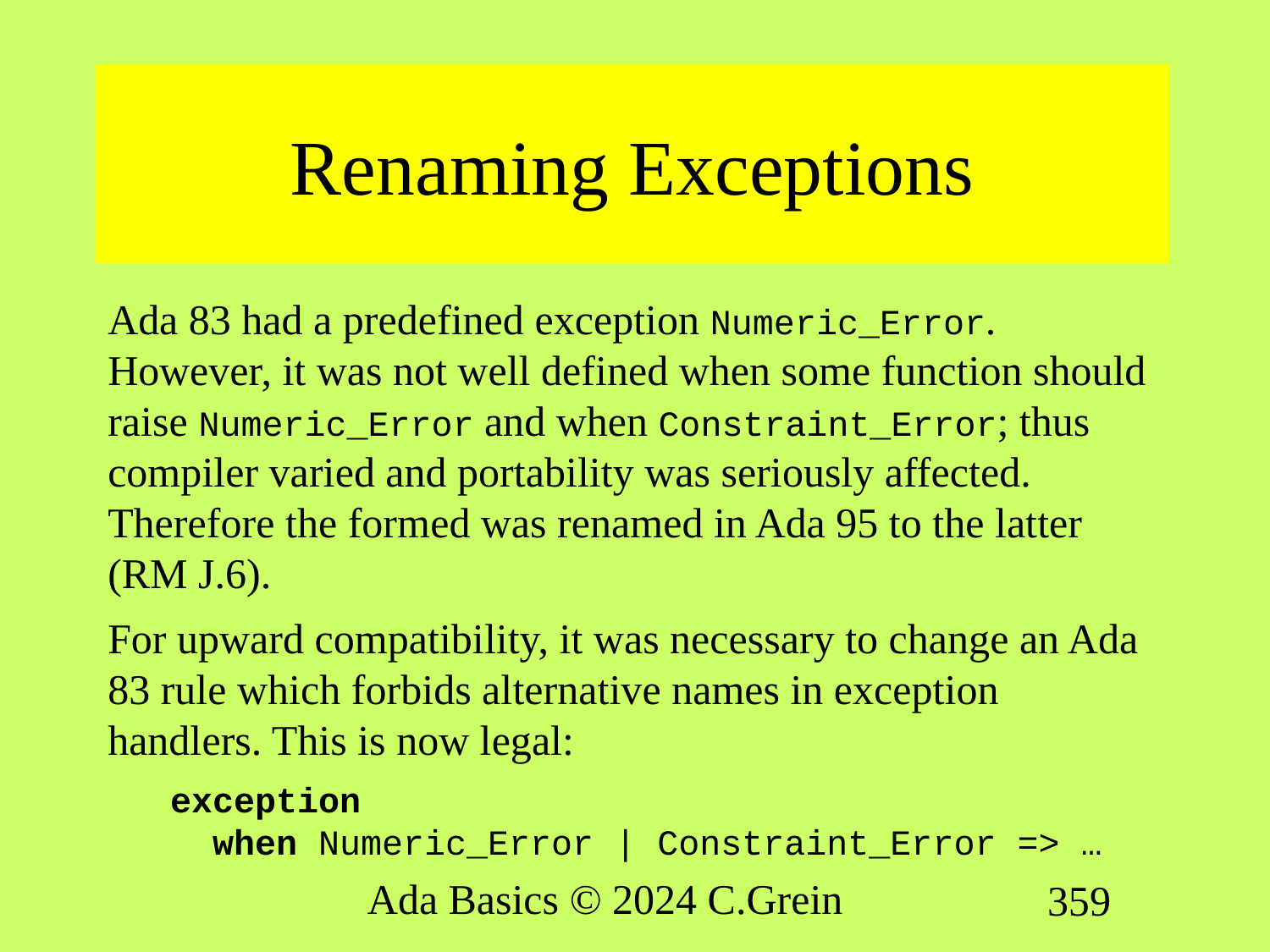

# Renaming Exceptions
Ada 83 had a predefined exception Numeric_Error. However, it was not well defined when some function should raise Numeric_Error and when Constraint_Error; thus compiler varied and portability was seriously affected. Therefore the formed was renamed in Ada 95 to the latter (RM J.6).
For upward compatibility, it was necessary to change an Ada 83 rule which forbids alternative names in exception handlers. This is now legal:
exception
  when Numeric_Error | Constraint_Error => …
Ada Basics © 2024 C.Grein
359